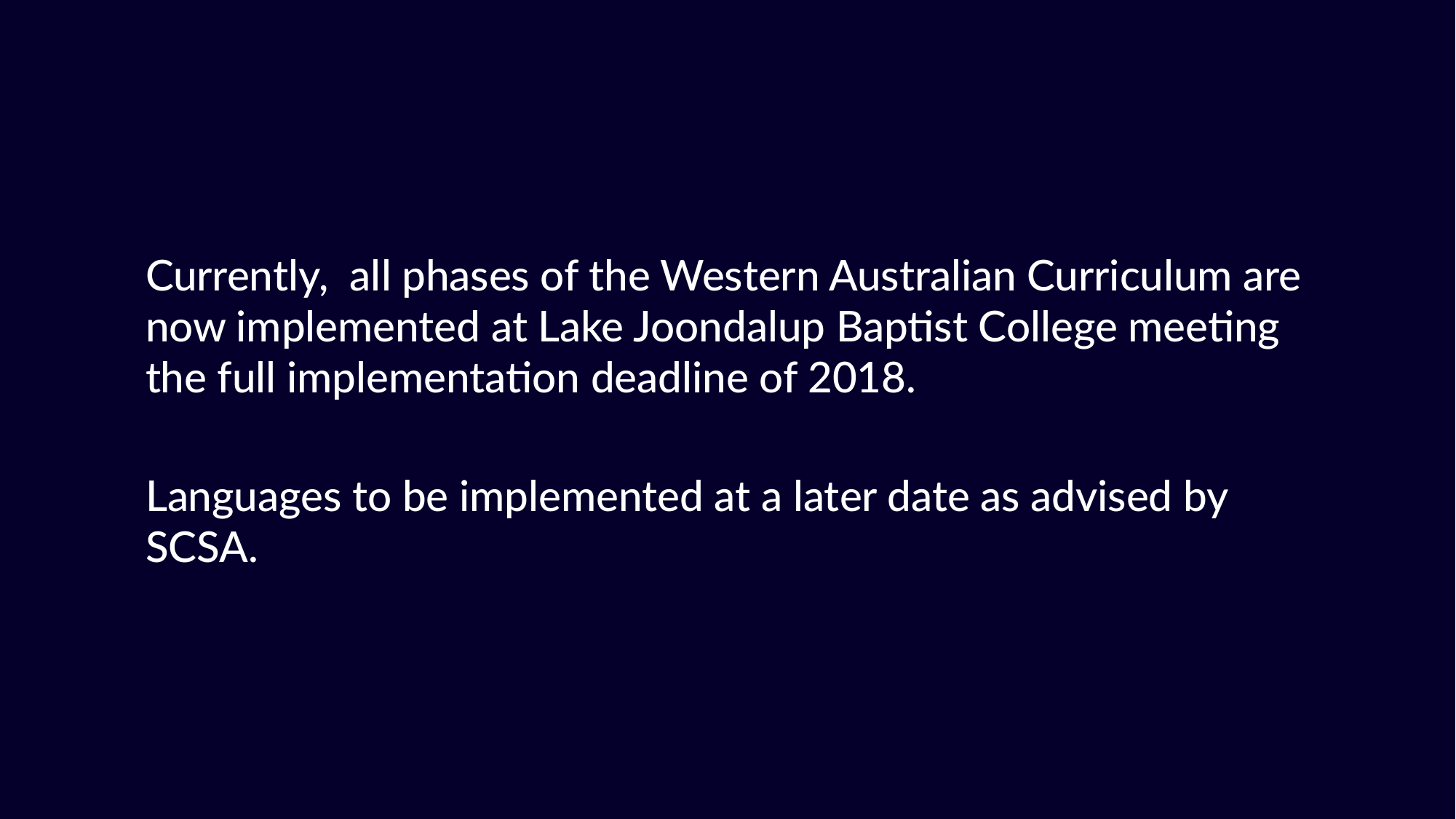

Currently,  all phases of the Western Australian Curriculum are now implemented at Lake Joondalup Baptist College meeting the full implementation deadline of 2018.

Languages to be implemented at a later date as advised by SCSA.